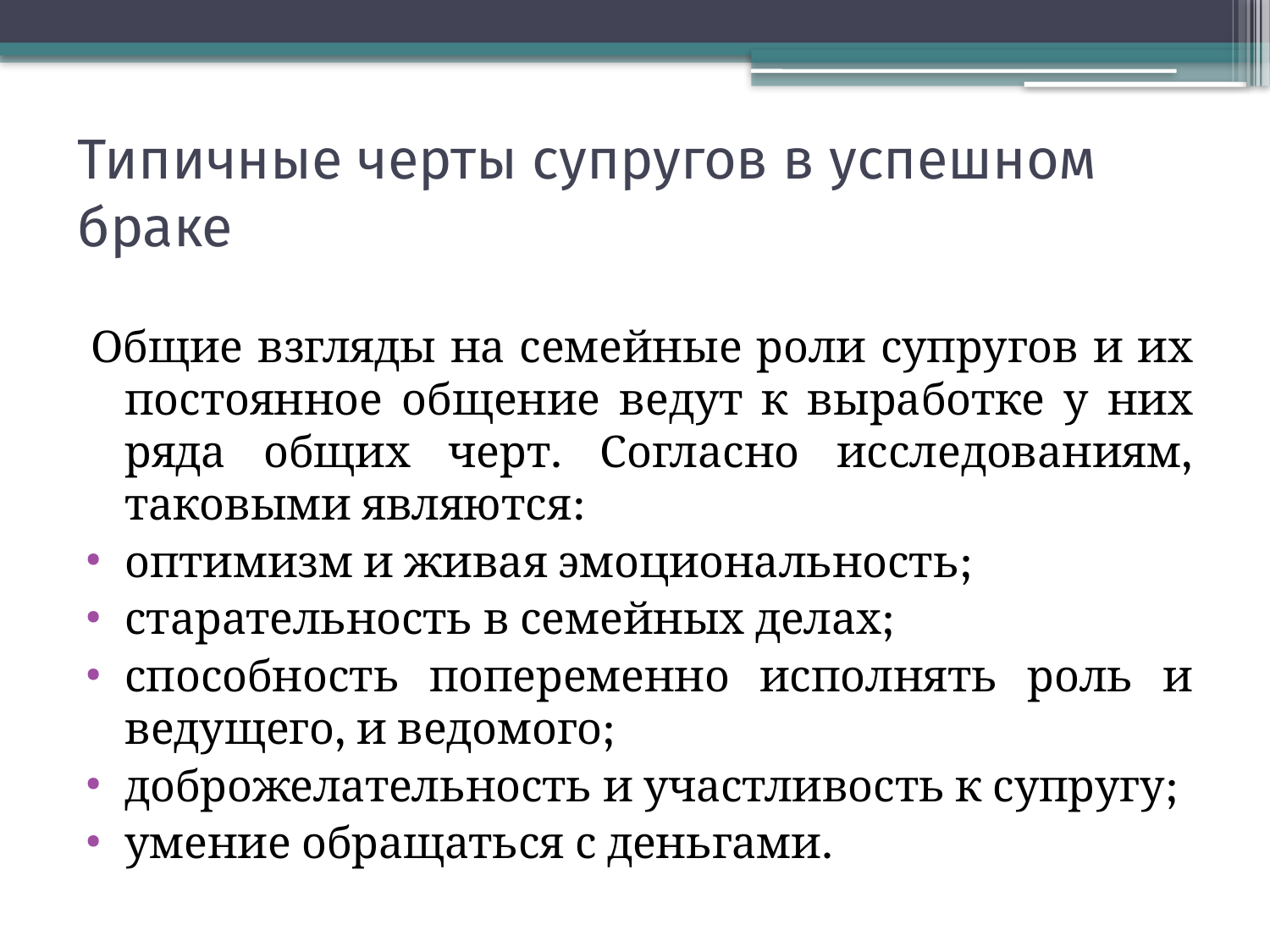

# Типичные черты супругов в успешном браке
Общие взгляды на семейные роли супругов и их постоянное общение ведут к выработке у них ряда общих черт. Согласно исследованиям, таковыми являются:
оптимизм и живая эмоциональность;
старательность в семейных делах;
способность попеременно исполнять роль и ведущего, и ведомого;
доброжелательность и участливость к супругу;
умение обращаться с деньгами.